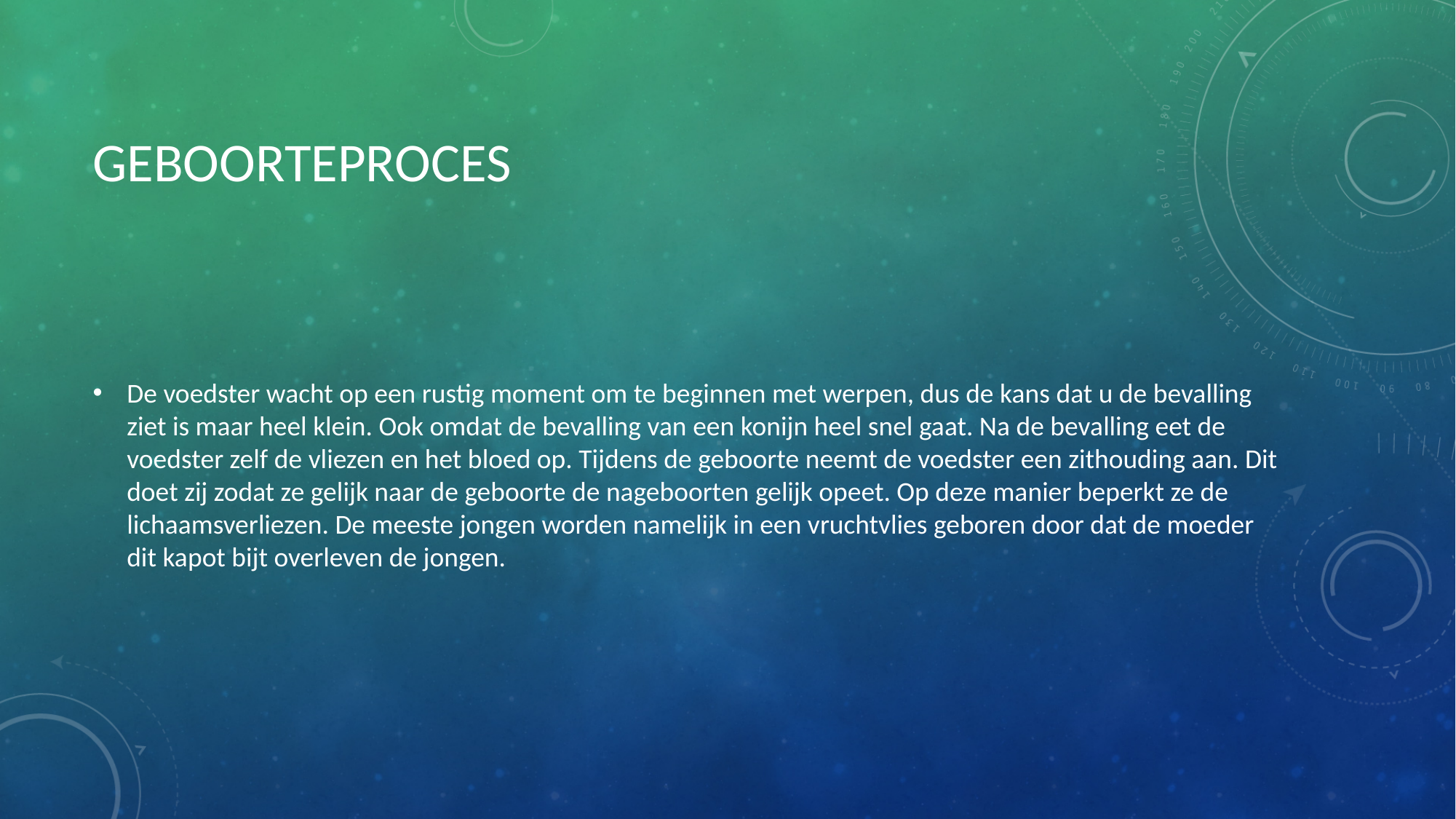

# geboorteproces
De voedster wacht op een rustig moment om te beginnen met werpen, dus de kans dat u de bevalling ziet is maar heel klein. Ook omdat de bevalling van een konijn heel snel gaat. Na de bevalling eet de voedster zelf de vliezen en het bloed op. Tijdens de geboorte neemt de voedster een zithouding aan. Dit doet zij zodat ze gelijk naar de geboorte de nageboorten gelijk opeet. Op deze manier beperkt ze de lichaamsverliezen. De meeste jongen worden namelijk in een vruchtvlies geboren door dat de moeder dit kapot bijt overleven de jongen.